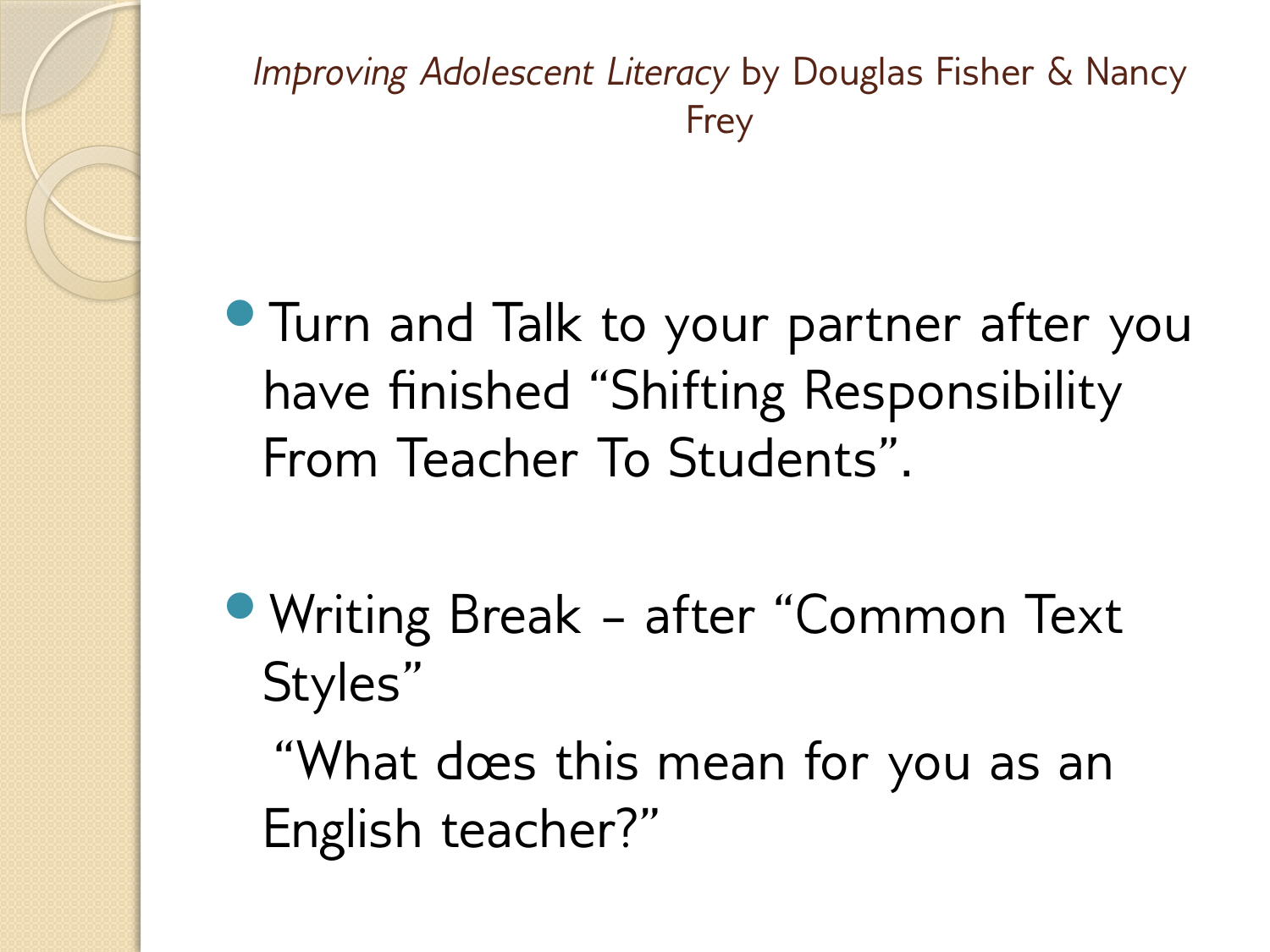

# Improving Adolescent Literacy by Douglas Fisher & Nancy Frey

Turn and Talk to your partner after you have finished “Shifting Responsibility From Teacher To Students”.

Writing Break – after “Common Text Styles”
   “What does this mean for you as an English teacher?”